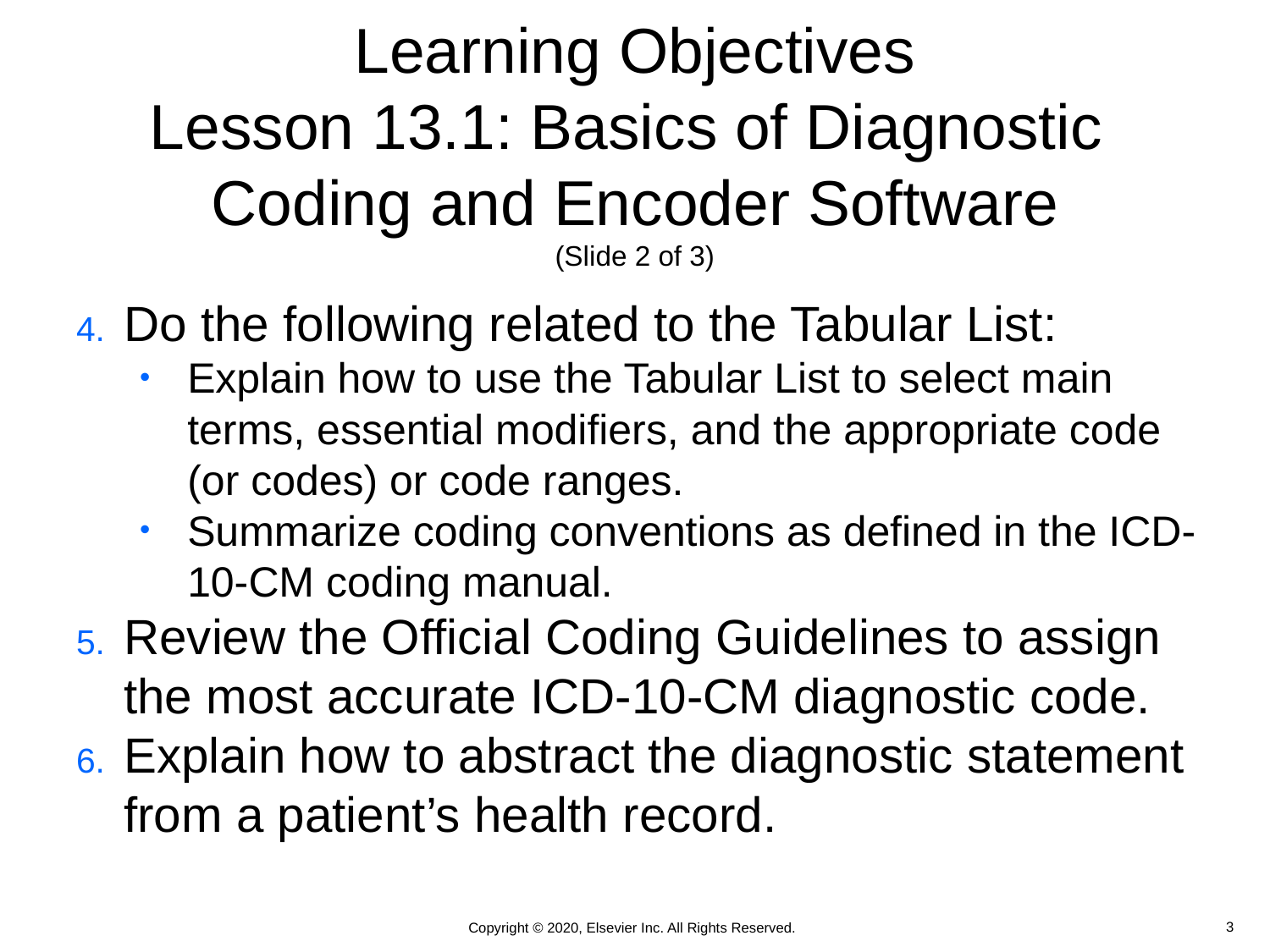

Learning Objectives
Lesson 13.1: Basics of Diagnostic
Coding and Encoder Software
(Slide 2 of 3)
Do the following related to the Tabular List:
Explain how to use the Tabular List to select main terms, essential modifiers, and the appropriate code (or codes) or code ranges.
Summarize coding conventions as defined in the ICD-10-CM coding manual.
Review the Official Coding Guidelines to assign the most accurate ICD-10-CM diagnostic code.
Explain how to abstract the diagnostic statement from a patient’s health record.